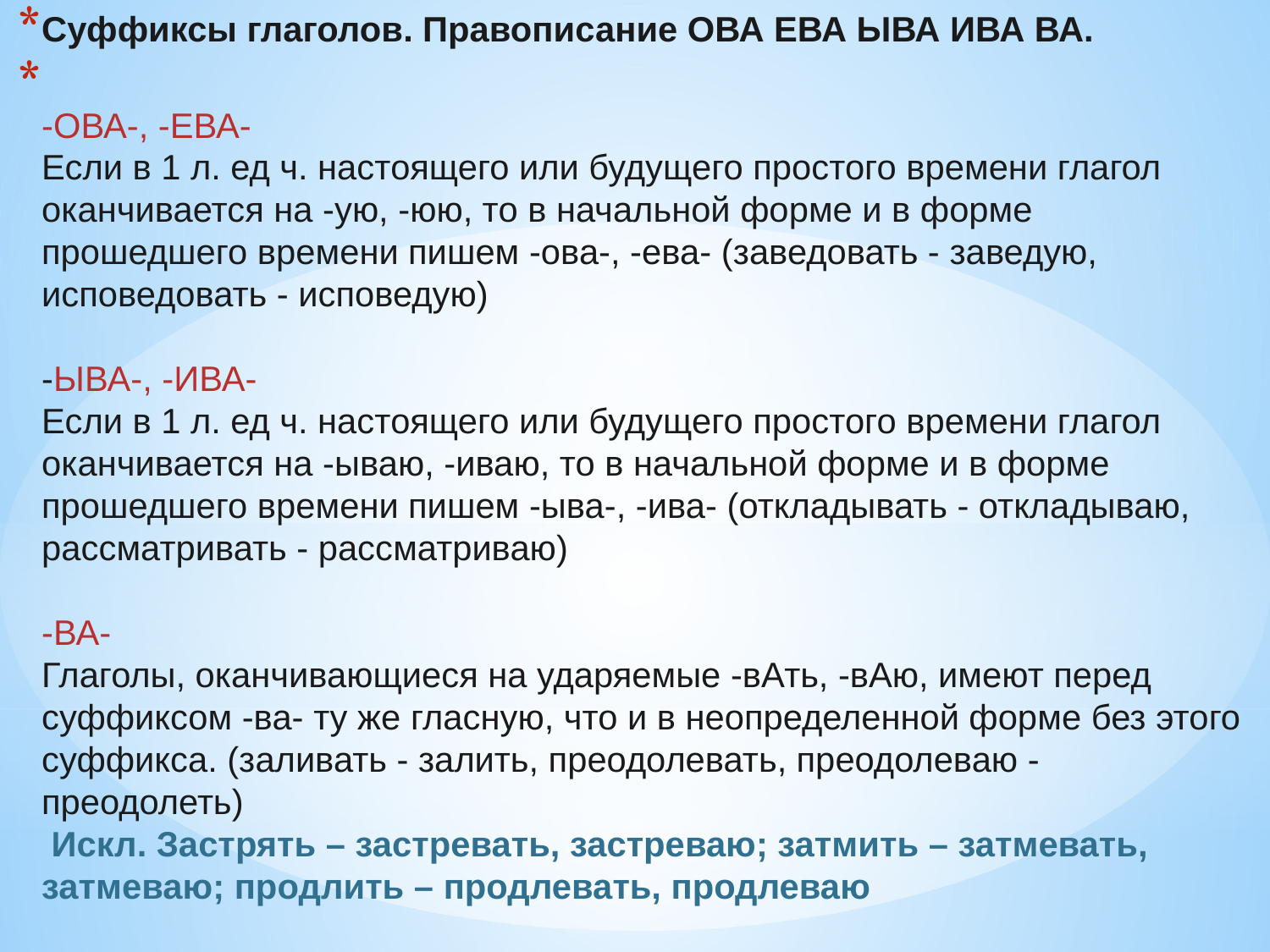

Суффиксы глаголов. Правописание ОВА ЕВА ЫВА ИВА ВА.
-ОВА-, -ЕВА- 
Если в 1 л. ед ч. настоящего или будущего простого времени глагол оканчивается на -ую, -юю, то в начальной форме и в форме прошедшего времени пишем -ова-, -ева- (заведовать - заведую, исповедовать - исповедую) 
-ЫВА-, -ИВА- 
Если в 1 л. ед ч. настоящего или будущего простого времени глагол оканчивается на -ываю, -иваю, то в начальной форме и в форме прошедшего времени пишем -ыва-, -ива- (откладывать - откладываю, рассматривать - рассматриваю) 
-ВА-  
Глаголы, оканчивающиеся на ударяемые -вАть, -вАю, имеют перед суффиксом -ва- ту же гласную, что и в неопределенной форме без этого суффикса. (заливать - залить, преодолевать, преодолеваю - преодолеть)
 Искл. Застрять – застревать, застреваю; затмить – затмевать, затмеваю; продлить – продлевать, продлеваю
#